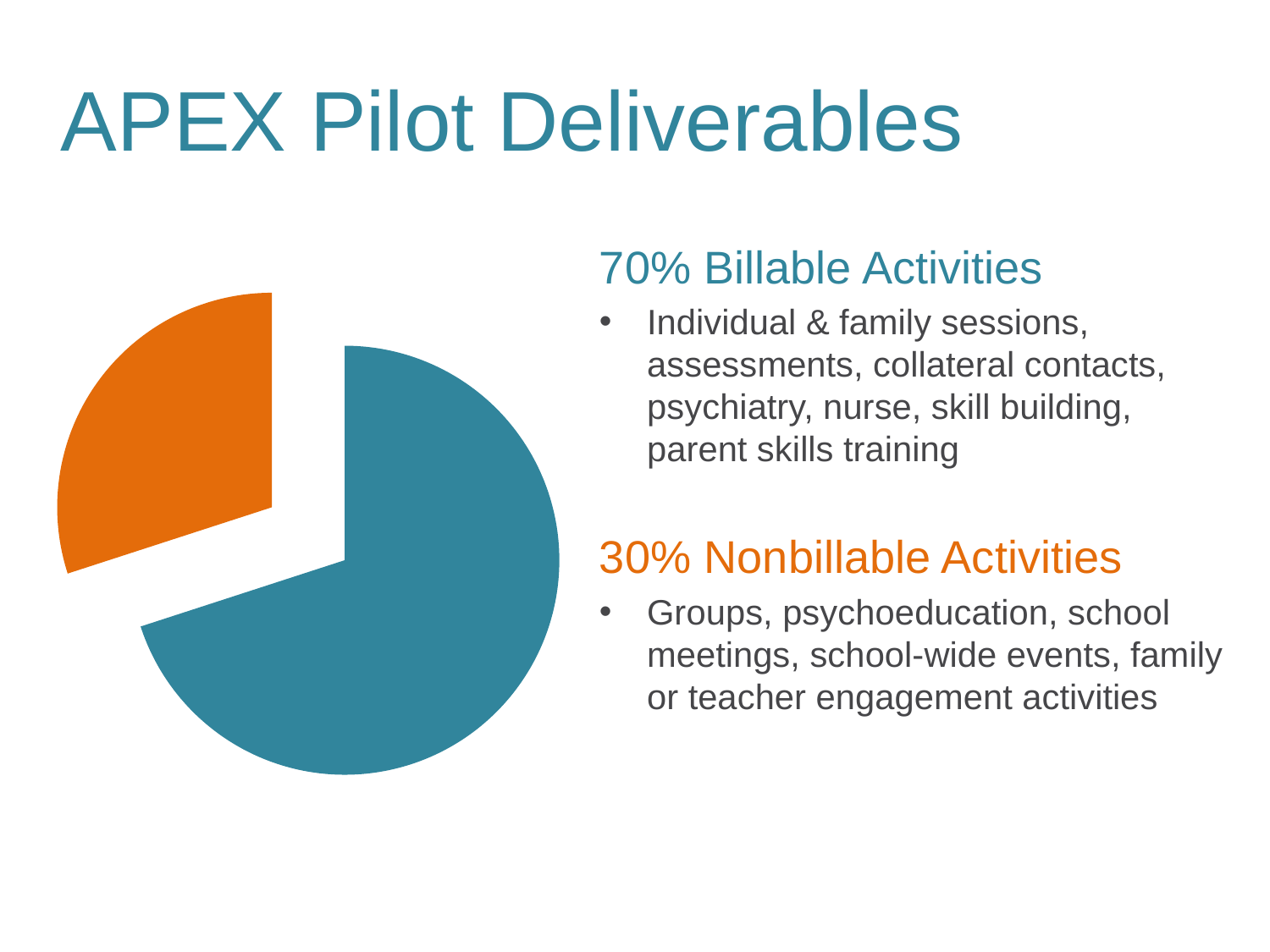

# APEX Pilot Deliverables

70% Billable Activities
Individual & family sessions, assessments, collateral contacts, psychiatry, nurse, skill building, parent skills training

30% Nonbillable Activities
Groups, psychoeducation, school meetings, school-wide events, family or teacher engagement activities

### Chart

| Category | Column1 | Column2 |
|---|---|---|
| Billable Activities | 0.7 | 0.0 |
| Nonbillable Activities | 0.3 | None |